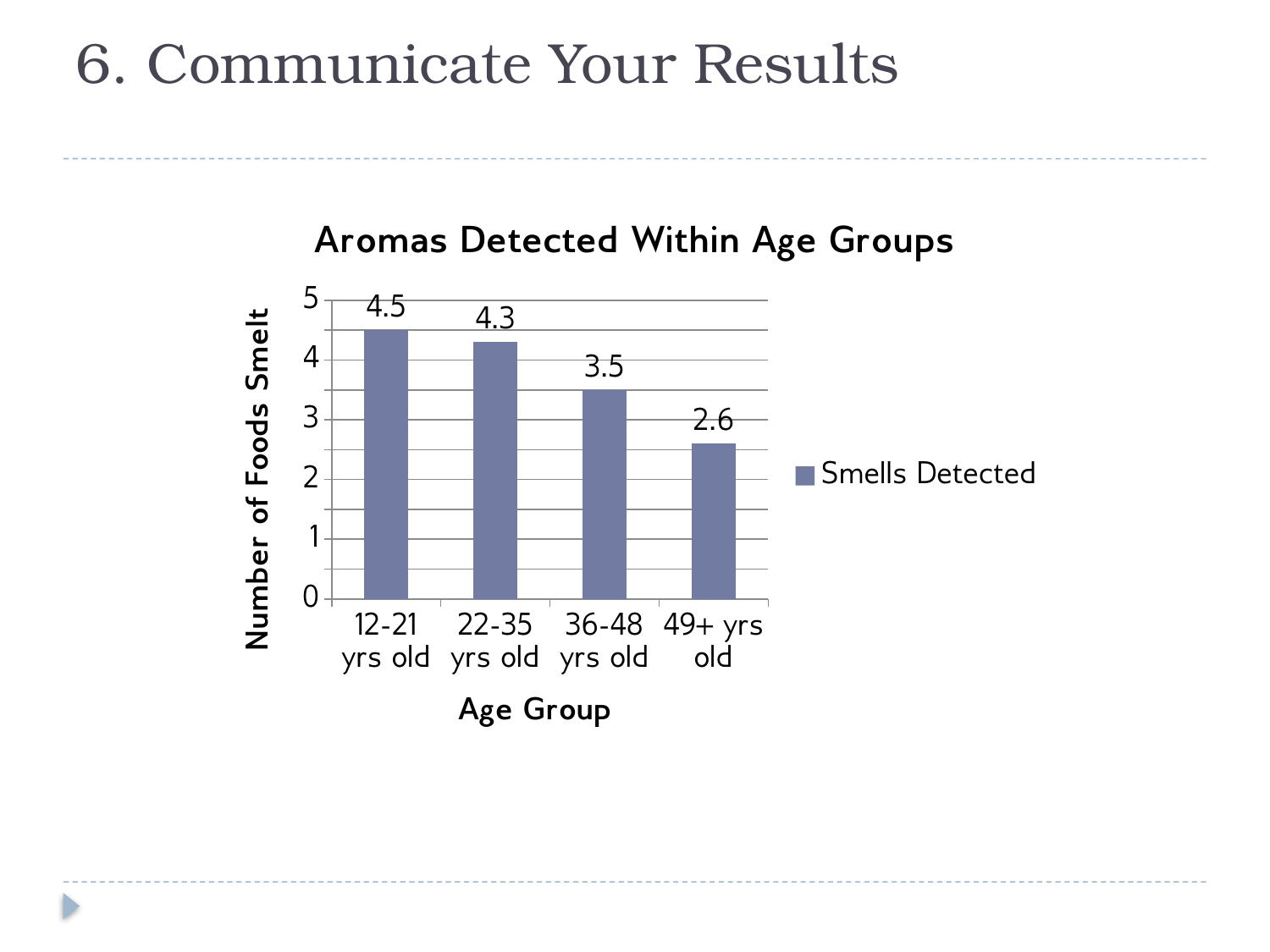

# 6. Communicate Your Results

### Chart: Aromas Detected Within Age Groups

| Category | Smells Detected |
|---|---|
| 12-21 yrs old | 4.5 |
| 22-35 yrs old | 4.3 |
| 36-48 yrs old | 3.5 |
| 49+ yrs old | 2.6 |